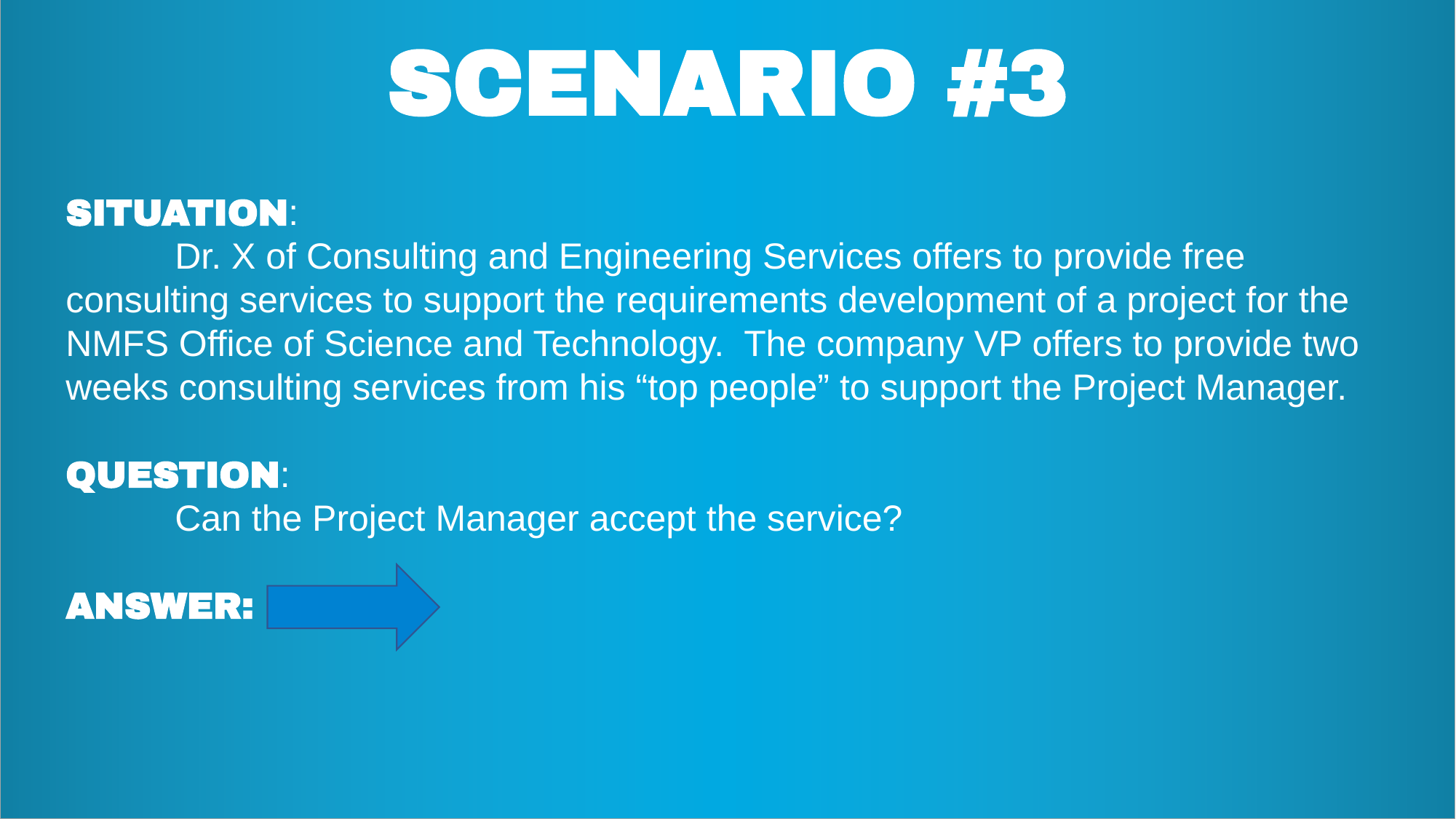

SCENARIO #3
SITUATION:
	Dr. X of Consulting and Engineering Services offers to provide free consulting services to support the requirements development of a project for the NMFS Office of Science and Technology.  The company VP offers to provide two weeks consulting services from his “top people” to support the Project Manager.
QUESTION:
	Can the Project Manager accept the service?
ANSWER: